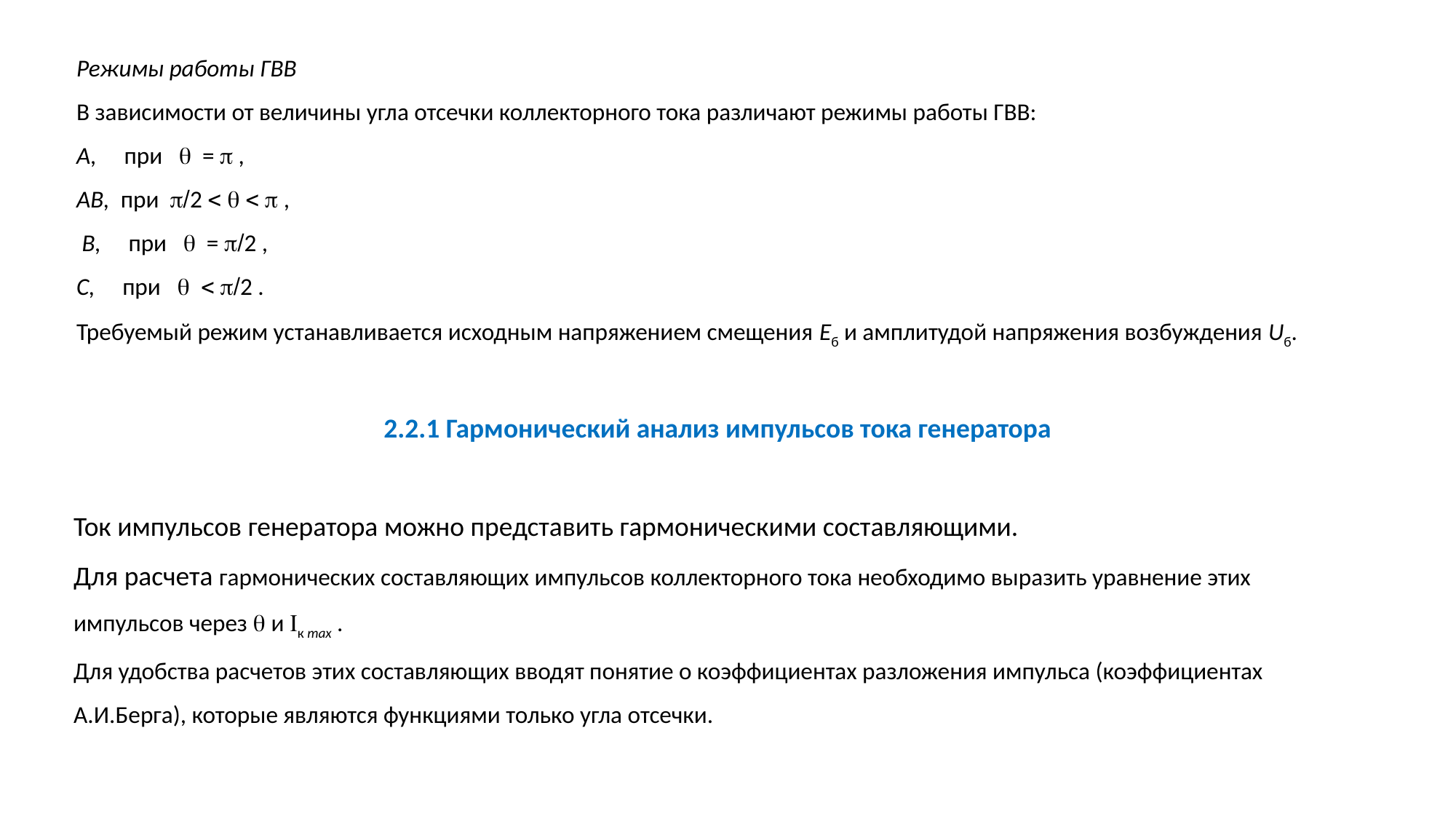

Режимы работы ГВВ
В зависимости от величины угла отсечки коллекторного тока различают режимы работы ГВВ:
А,     при   θ  = π ,
АВ,  при  π/2 < θ < π ,
 В,     при   θ  = π/2 ,
С,     при   θ  < π/2 .
Требуемый режим устанавливается исходным напряжением смещения Еб и амплитудой напряжения возбуждения Uб.
2.2.1 Гармонический анализ импульсов тока генератора

Ток импульсов генератора можно представить гармоническими составляющими.
Для расчета гармонических составляющих импульсов коллекторного тока необходимо выразить уравнение этих импульсов через θ и Ιк max .
Для удобства расчетов этих составляющих вводят понятие о коэффициентах разложения импульса (коэффициентах А.И.Берга), которые являются функциями только угла отсечки.